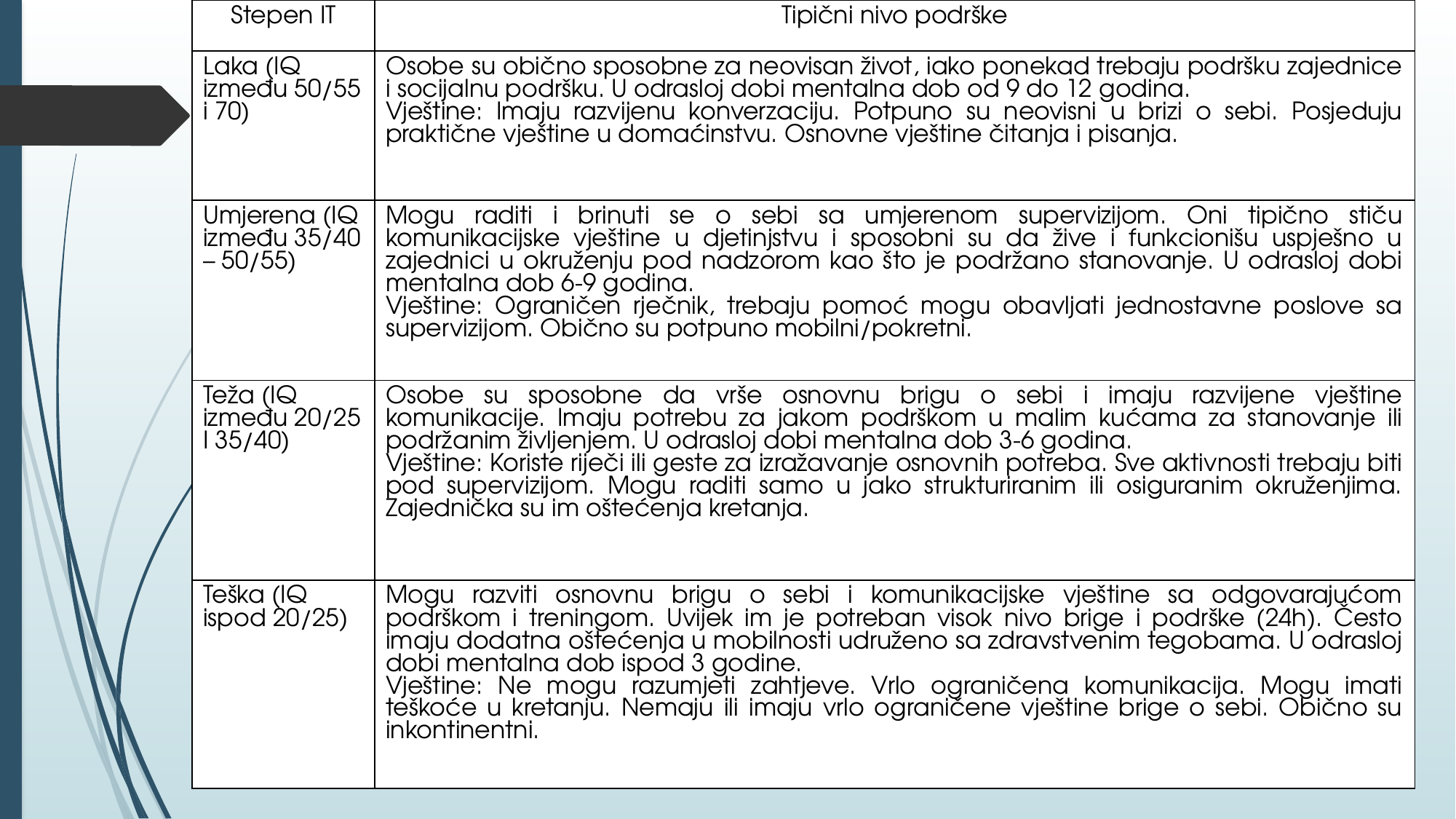

| Stepen IT | Tipični nivo podrške |
| --- | --- |
| Laka (IQ između 50/55 i 70) | Osobe su obično sposobne za neovisan život, iako ponekad trebaju podršku zajednice i socijalnu podršku. U odrasloj dobi mentalna dob od 9 do 12 godina. Vještine: Imaju razvijenu konverzaciju. Potpuno su neovisni u brizi o sebi. Posjeduju praktične vještine u domaćinstvu. Osnovne vještine čitanja i pisanja. |
| Umjerena (IQ između 35/40 – 50/55) | Mogu raditi i brinuti se o sebi sa umjerenom supervizijom. Oni tipično stiču komunikacijske vještine u djetinjstvu i sposobni su da žive i funkcionišu uspješno u zajednici u okruženju pod nadzorom kao što je podržano stanovanje. U odrasloj dobi mentalna dob 6-9 godina. Vještine: Ograničen rječnik, trebaju pomoć mogu obavljati jednostavne poslove sa supervizijom. Obično su potpuno mobilni/pokretni. |
| Teža (IQ između 20/25 I 35/40) | Osobe su sposobne da vrše osnovnu brigu o sebi i imaju razvijene vještine komunikacije. Imaju potrebu za jakom podrškom u malim kućama za stanovanje ili podržanim življenjem. U odrasloj dobi mentalna dob 3-6 godina. Vještine: Koriste riječi ili geste za izražavanje osnovnih potreba. Sve aktivnosti trebaju biti pod supervizijom. Mogu raditi samo u jako strukturiranim ili osiguranim okruženjima. Zajednička su im oštećenja kretanja. |
| Teška (IQ ispod 20/25) | Mogu razviti osnovnu brigu o sebi i komunikacijske vještine sa odgovarajućom podrškom i treningom. Uvijek im je potreban visok nivo brige i podrške (24h). Često imaju dodatna oštećenja u mobilnosti udruženo sa zdravstvenim tegobama. U odrasloj dobi mentalna dob ispod 3 godine. Vještine: Ne mogu razumjeti zahtjeve. Vrlo ograničena komunikacija. Mogu imati teškoće u kretanju. Nemaju ili imaju vrlo ograničene vještine brige o sebi. Obično su inkontinentni. |